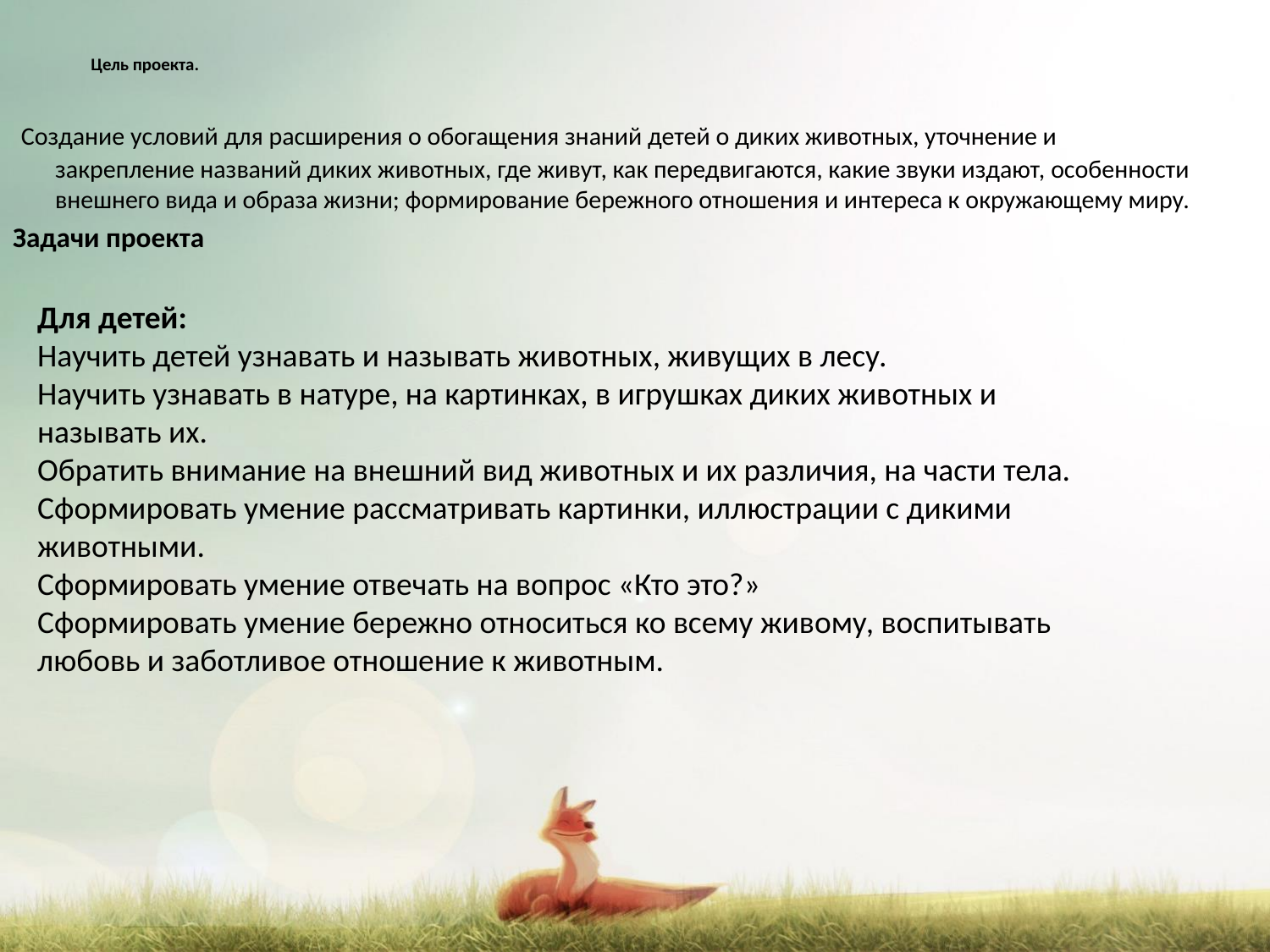

# Цель проекта.
 Создание условий для расширения о обогащения знаний детей о диких животных, уточнение и закрепление названий диких животных, где живут, как передвигаются, какие звуки издают, особенности внешнего вида и образа жизни; формирование бережного отношения и интереса к окружающему миру.
Задачи проекта
Для детей:
Научить детей узнавать и называть животных, живущих в лесу.
Научить узнавать в натуре, на картинках, в игрушках диких животных и называть их.
Обратить внимание на внешний вид животных и их различия, на части тела.
Сформировать умение рассматривать картинки, иллюстрации с дикими животными.
Сформировать умение отвечать на вопрос «Кто это?»
Сформировать умение бережно относиться ко всему живому, воспитывать любовь и заботливое отношение к животным.